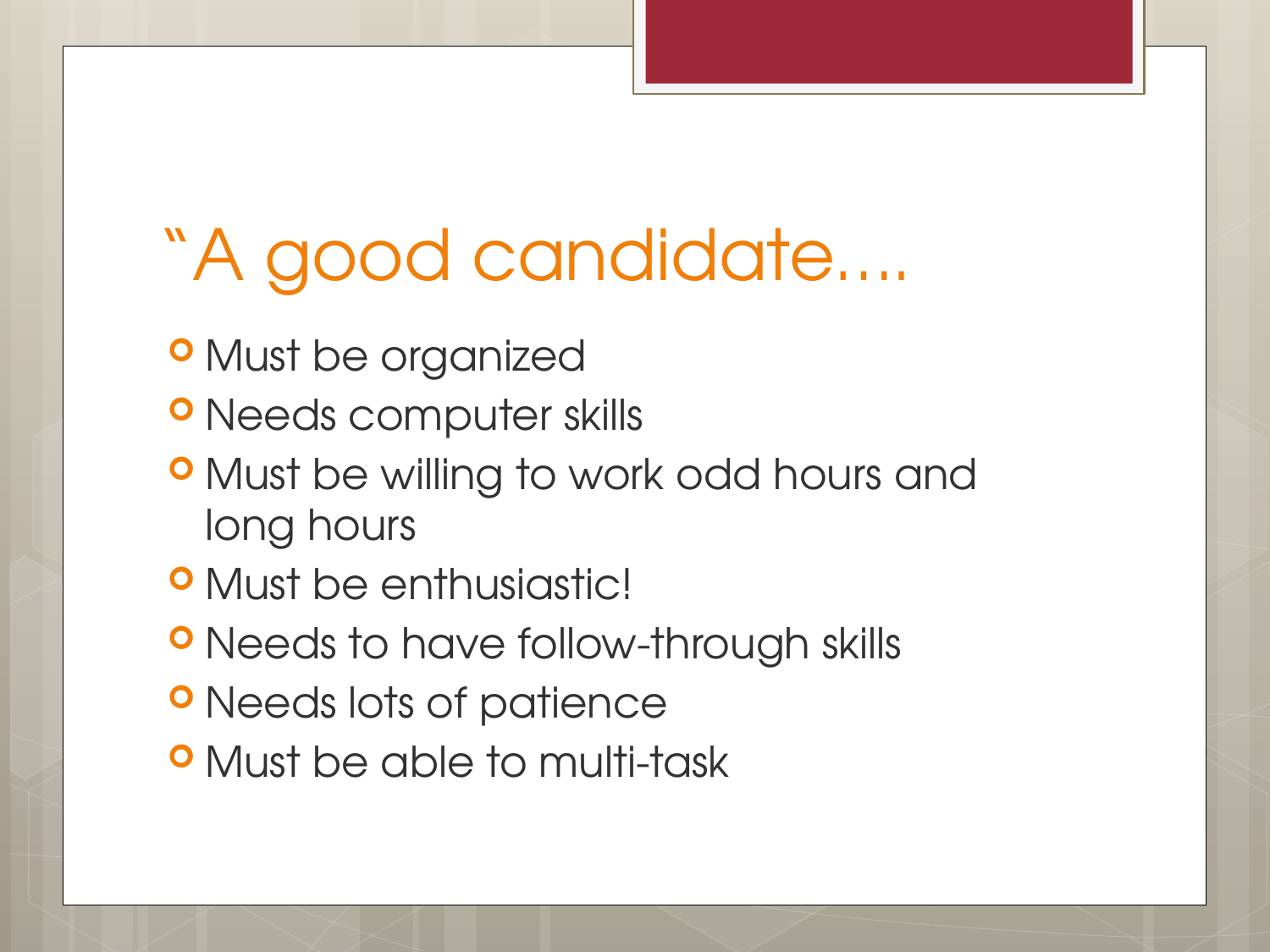

# “A good candidate….
Must be organized
Needs computer skills
Must be willing to work odd hours and long hours
Must be enthusiastic!
Needs to have follow-through skills
Needs lots of patience
Must be able to multi-task